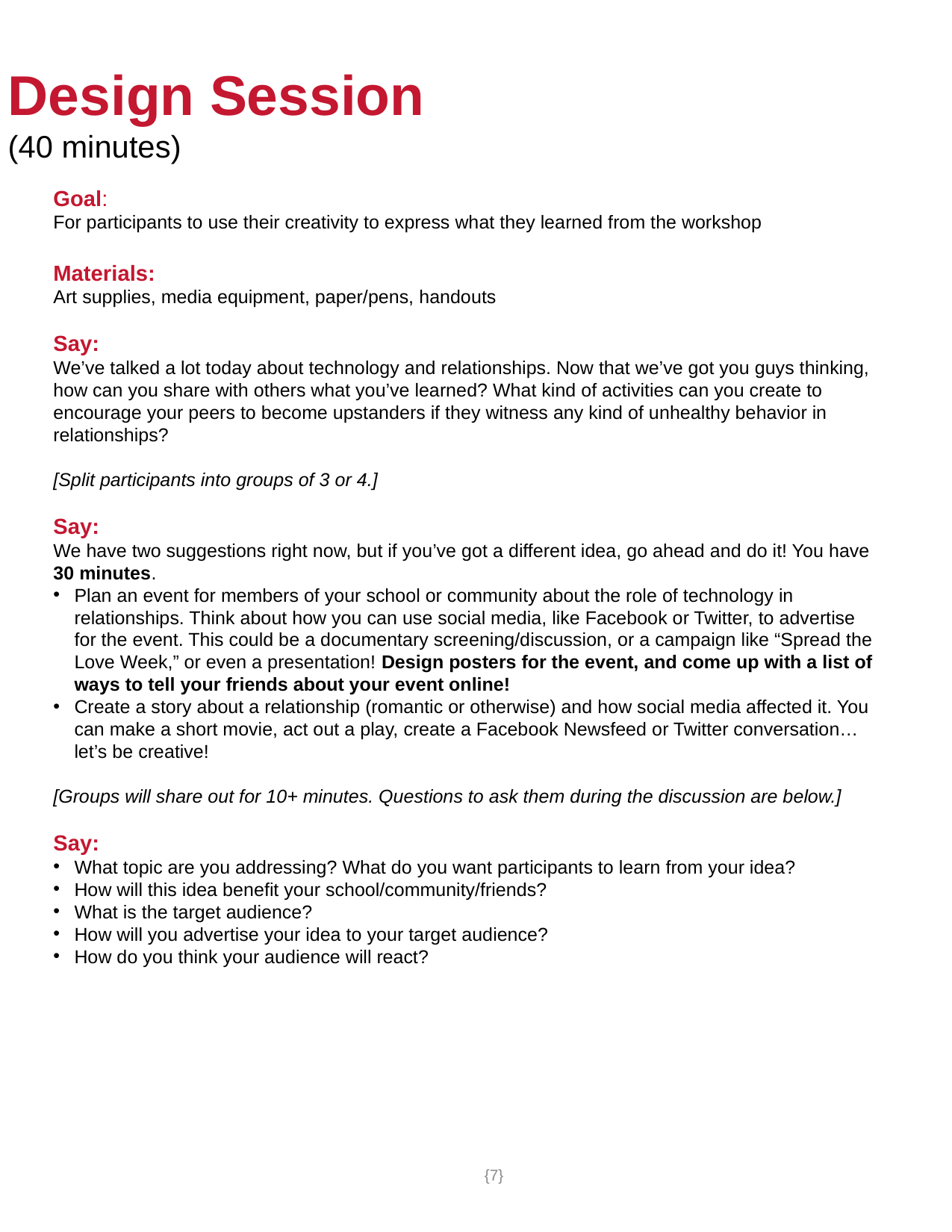

Design Session
(40 minutes)
Goal:
For participants to use their creativity to express what they learned from the workshop

Materials:
Art supplies, media equipment, paper/pens, handouts

Say:
We’ve talked a lot today about technology and relationships. Now that we’ve got you guys thinking, how can you share with others what you’ve learned? What kind of activities can you create to encourage your peers to become upstanders if they witness any kind of unhealthy behavior in relationships?

[Split participants into groups of 3 or 4.]

Say:
We have two suggestions right now, but if you’ve got a different idea, go ahead and do it! You have 30 minutes.
Plan an event for members of your school or community about the role of technology in relationships. Think about how you can use social media, like Facebook or Twitter, to advertise for the event. This could be a documentary screening/discussion, or a campaign like “Spread the Love Week,” or even a presentation! Design posters for the event, and come up with a list of ways to tell your friends about your event online!
Create a story about a relationship (romantic or otherwise) and how social media affected it. You can make a short movie, act out a play, create a Facebook Newsfeed or Twitter conversation…let’s be creative!

[Groups will share out for 10+ minutes. Questions to ask them during the discussion are below.]

Say:
What topic are you addressing? What do you want participants to learn from your idea?
How will this idea benefit your school/community/friends?
What is the target audience?
How will you advertise your idea to your target audience?
How do you think your audience will react?

{7}